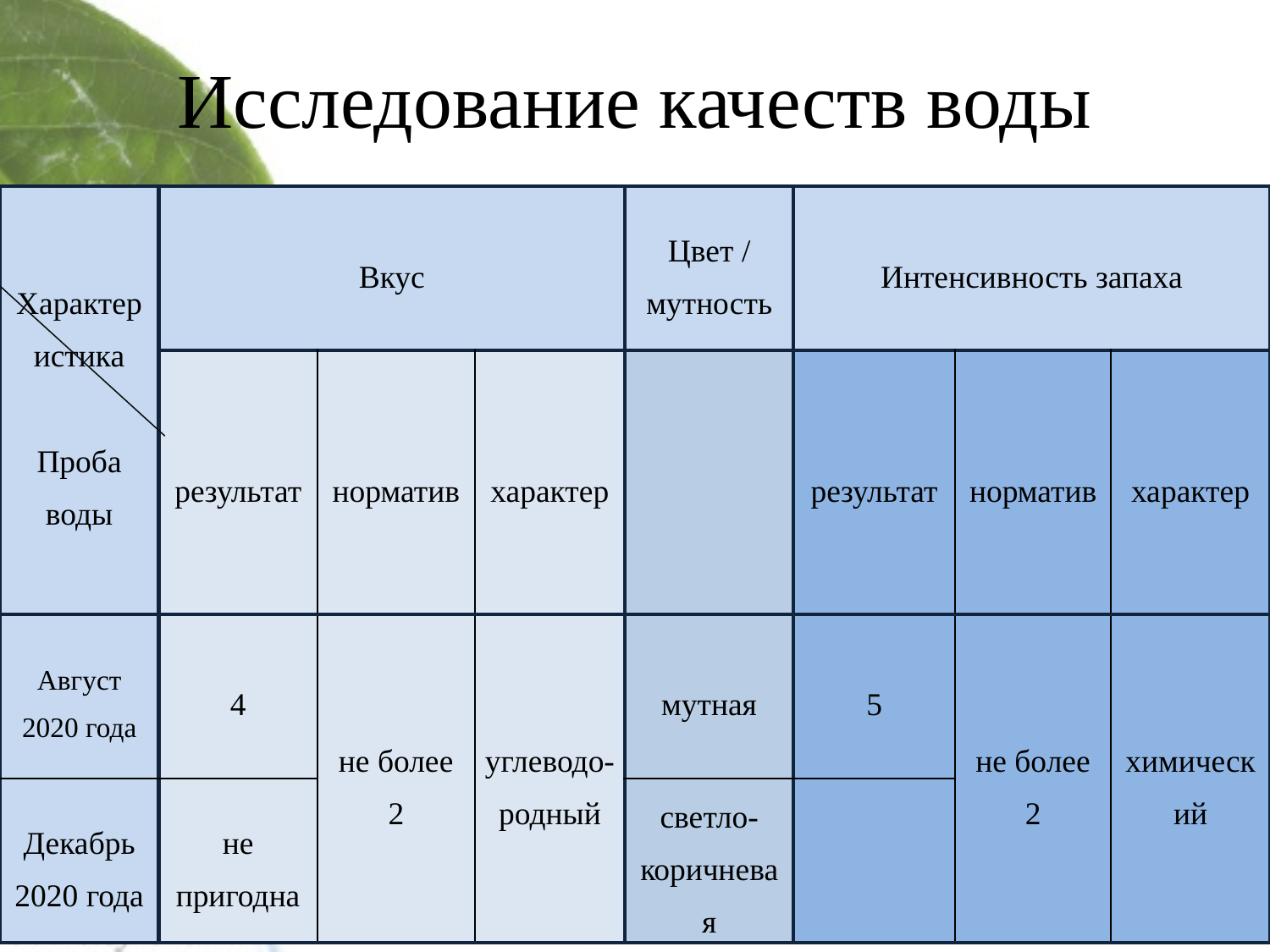

# Исследование качеств воды
| Характеристика Проба воды | Вкус |  |  | Цвет / мутность | Интенсивность запаха |  |  |
| --- | --- | --- | --- | --- | --- | --- | --- |
|  | результат | норматив | характер |  | результат | норматив | характер |
| Август 2020 года | 4 | не более 2 | углеводо-родный | мутная | 5 | не более 2 | химический |
| Декабрь 2020 года | не пригодна |  |  | светло-коричневая |  |  |  |